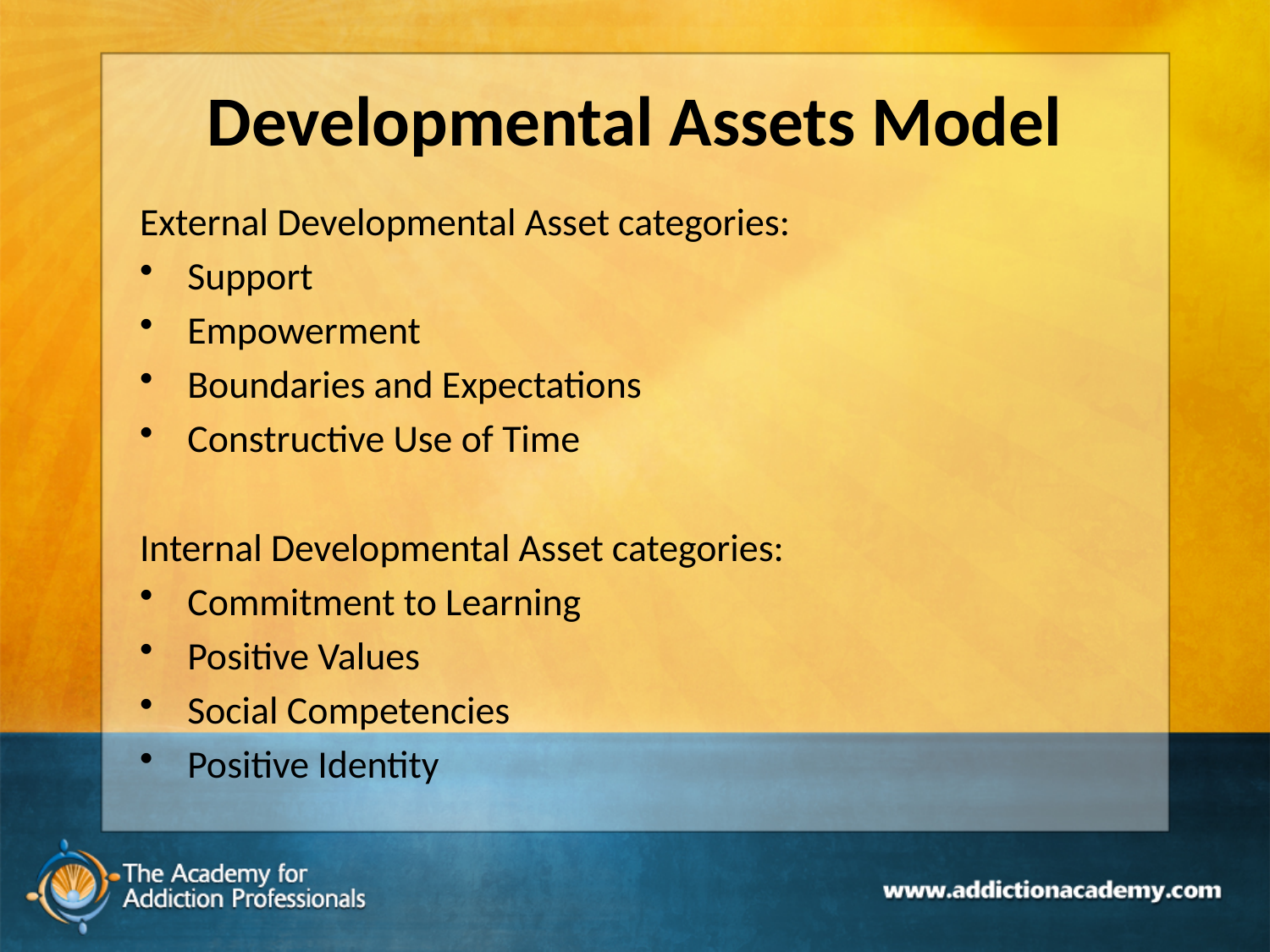

# Developmental Assets Model
External Developmental Asset categories:
Support
Empowerment
Boundaries and Expectations
Constructive Use of Time

Internal Developmental Asset categories:
Commitment to Learning
Positive Values
Social Competencies
Positive Identity